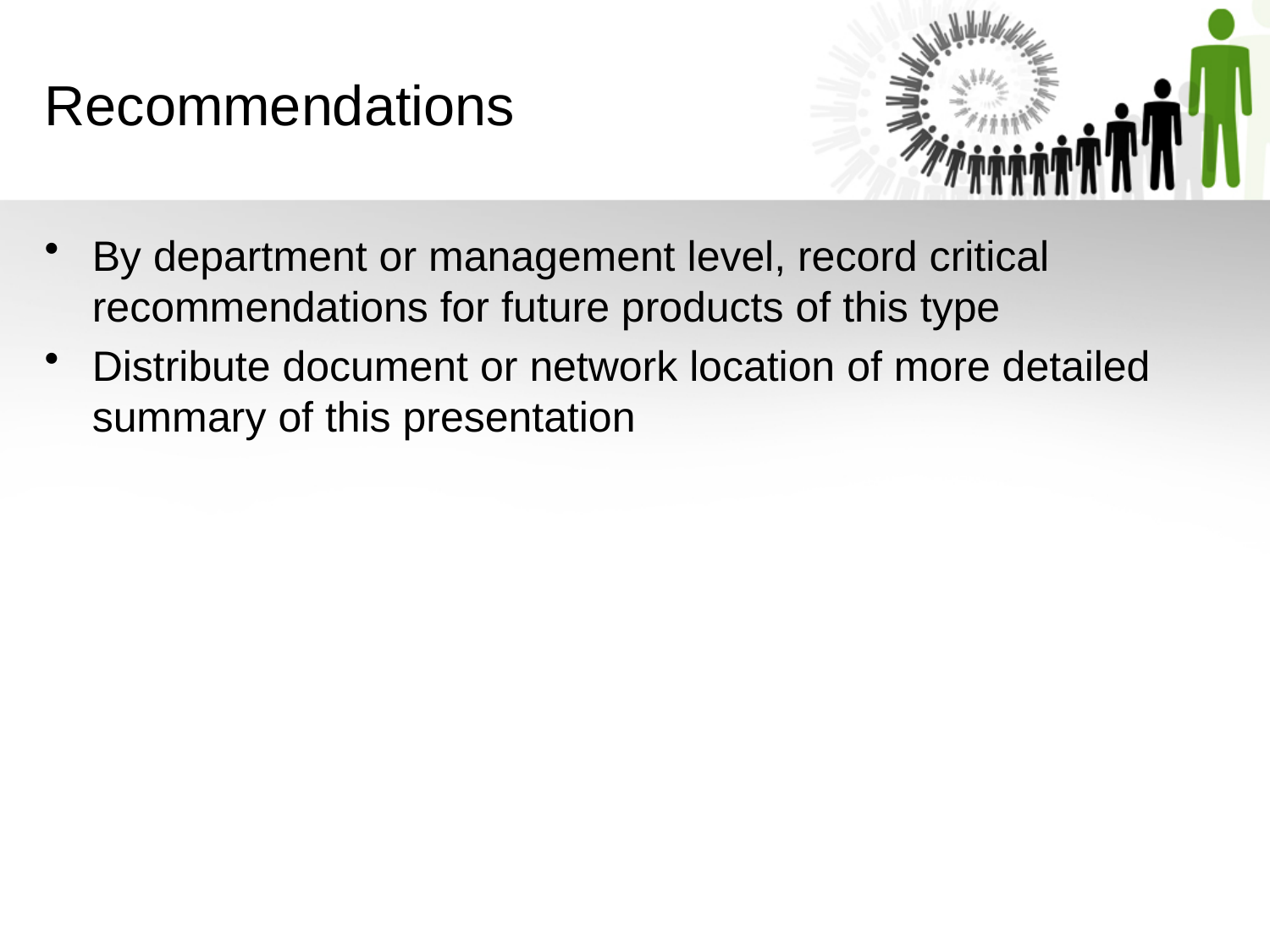

Recommendations
By department or management level, record critical recommendations for future products of this type
Distribute document or network location of more detailed summary of this presentation